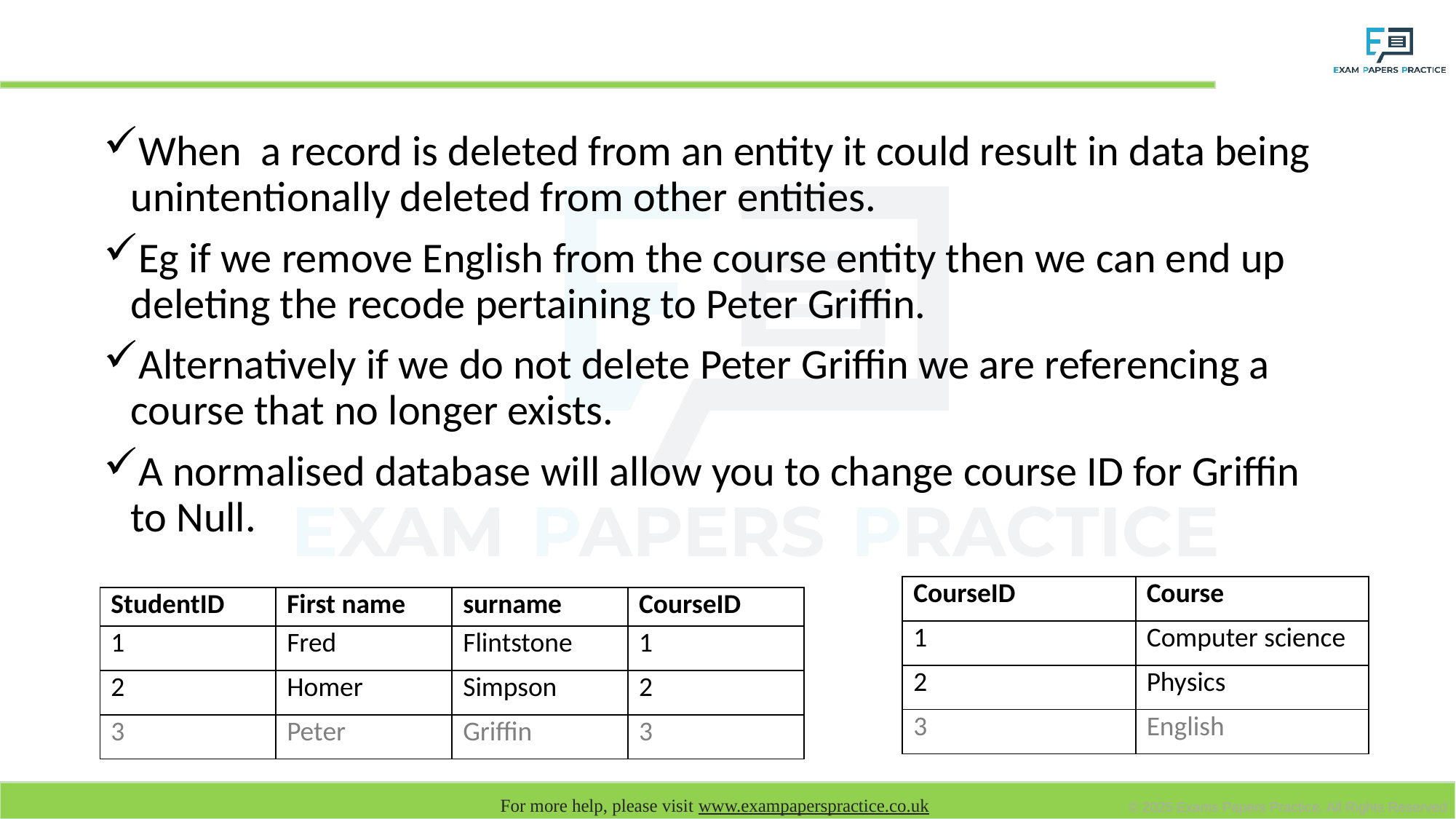

# Deletion anomalies
When  a record is deleted from an entity it could result in data being unintentionally deleted from other entities.
Eg if we remove English from the course entity then we can end up deleting the recode pertaining to Peter Griffin.
Alternatively if we do not delete Peter Griffin we are referencing a course that no longer exists.
A normalised database will allow you to change course ID for Griffin to Null.
| CourseID | Course |
| --- | --- |
| 1 | Computer science |
| 2 | Physics |
| 3 | English |
| StudentID | First name | surname | CourseID |
| --- | --- | --- | --- |
| 1 | Fred | Flintstone | 1 |
| 2 | Homer | Simpson | 2 |
| 3 | Peter | Griffin | 3 |